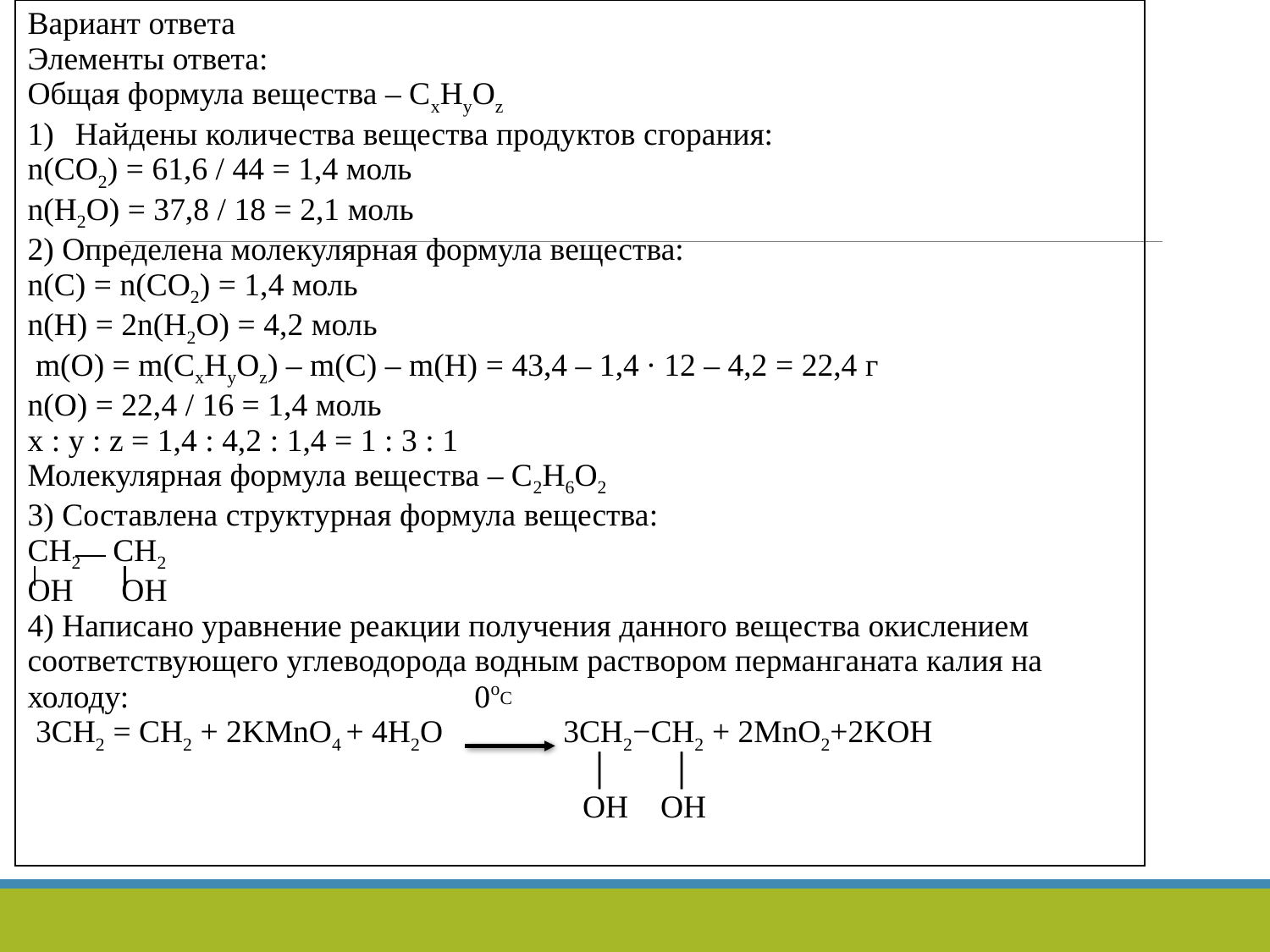

| Вариант ответа Элементы ответа: Общая формула вещества – CxHyOz Найдены количества вещества продуктов сгорания: n(CO2) = 61,6 / 44 = 1,4 моль n(H2O) = 37,8 / 18 = 2,1 моль 2) Определена молекулярная формула вещества: n(С) = n(CO2) = 1,4 моль n(H) = 2n(H2O) = 4,2 моль m(O) = m(CxHyOz) – m(C) – m(H) = 43,4 – 1,4 · 12 – 4,2 = 22,4 г n(O) = 22,4 / 16 = 1,4 моль x : y : z = 1,4 : 4,2 : 1,4 = 1 : 3 : 1 Молекулярная формула вещества – C2H6O2 3) Составлена структурная формула вещества: CH2 CH2 OH OH 4) Написано уравнение реакции получения данного вещества окислением соответствующего углеводорода водным раствором перманганата калия на холоду: 0oC 3CH2 = CH2 + 2KMnO4 + 4H2O 3CH2−CH2 + 2MnO2+2KOH ׀ ׀ OH OH |
| --- |